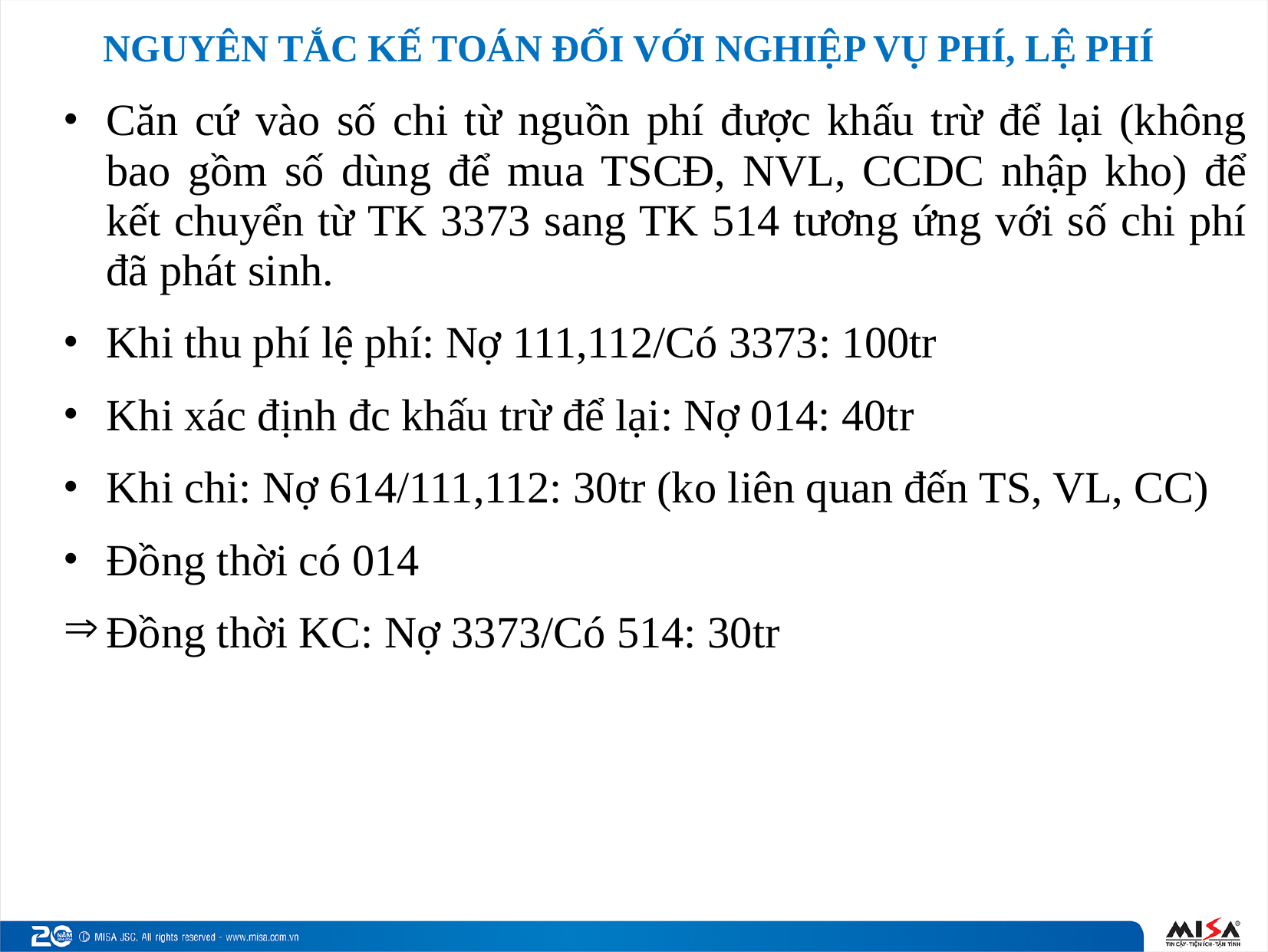

# NGUYÊN TẮC KẾ TOÁN ĐỐI VỚI NGHIỆP VỤ PHÍ, LỆ PHÍ
Căn cứ vào số chi từ nguồn phí được khấu trừ để lại (không bao gồm số dùng để mua TSCĐ, NVL, CCDC nhập kho) để kết chuyển từ TK 3373 sang TK 514 tương ứng với số chi phí đã phát sinh.
Khi thu phí lệ phí: Nợ 111,112/Có 3373: 100tr
Khi xác định đc khấu trừ để lại: Nợ 014: 40tr
Khi chi: Nợ 614/111,112: 30tr (ko liên quan đến TS, VL, CC)
Đồng thời có 014
Đồng thời KC: Nợ 3373/Có 514: 30tr